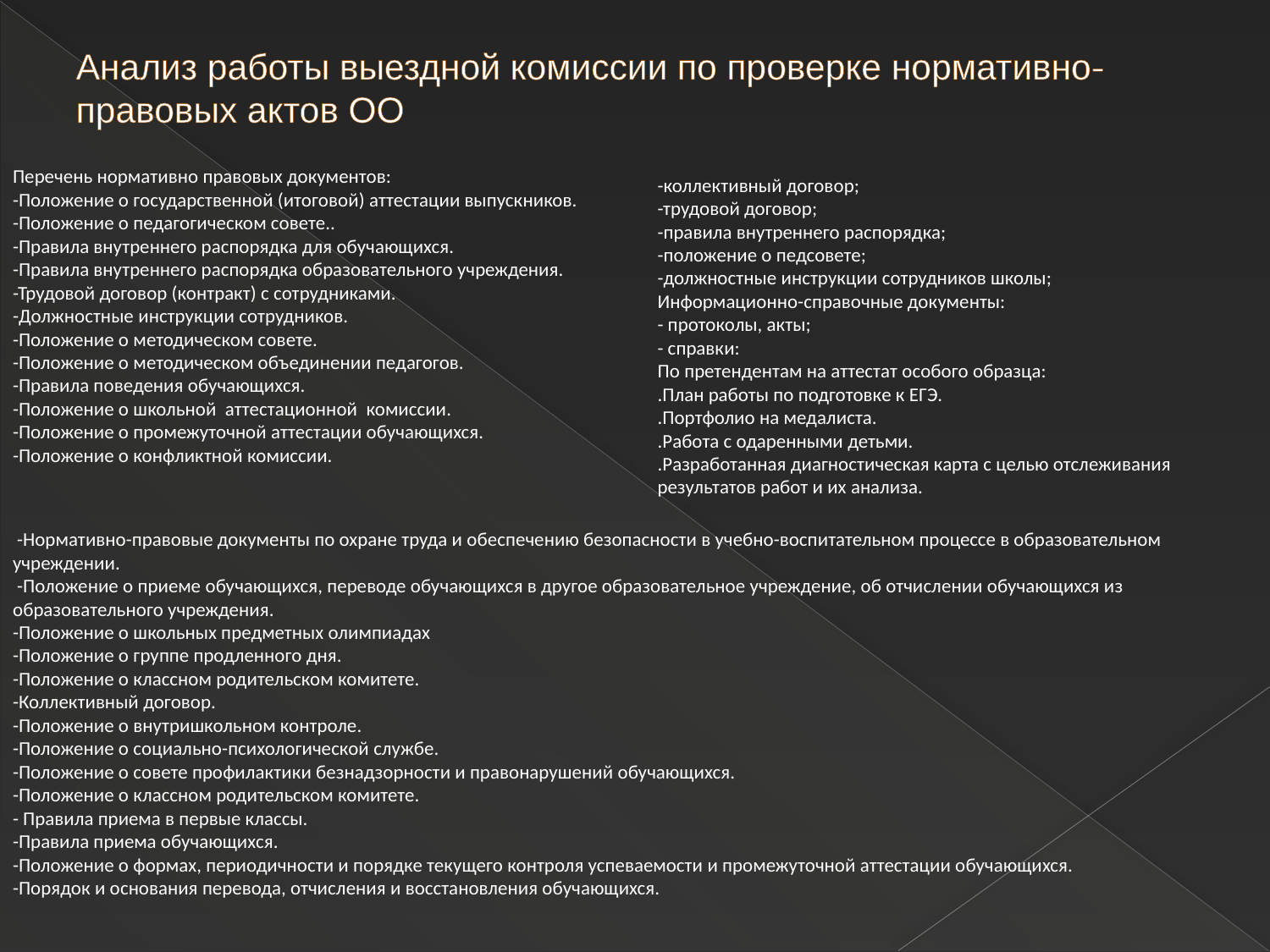

# Анализ работы выездной комиссии по проверке нормативно-правовых актов ОО
Перечень нормативно правовых документов:
-Положение о государственной (итоговой) аттестации выпускников.
-Положение о педагогическом совете..
-Правила внутреннего распорядка для обучающихся.
-Правила внутреннего распорядка образовательного учреждения.
-Трудовой договор (контракт) с сотрудниками.
-Должностные инструкции сотрудников.
-Положение о методическом совете.
-Положение о методическом объединении педагогов.
-Правила поведения обучающихся.
-Положение о школьной  аттестационной  комиссии.
-Положение о промежуточной аттестации обучающихся.
-Положение о конфликтной комиссии.
-коллективный договор;
-трудовой договор;
-правила внутреннего распорядка;
-положение о педсовете;
-должностные инструкции сотрудников школы;
Информационно-справочные документы:
- протоколы, акты;
- справки:
По претендентам на аттестат особого образца:
.План работы по подготовке к ЕГЭ.
.Портфолио на медалиста.
.Работа с одаренными детьми.
.Разработанная диагностическая карта с целью отслеживания результатов работ и их анализа.

 -Нормативно-правовые документы по охране труда и обеспечению безопасности в учебно-воспитательном процессе в образовательном учреждении.
 -Положение о приеме обучающихся, переводе обучающихся в другое образовательное учреждение, об отчислении обучающихся из образовательного учреждения.
-Положение о школьных предметных олимпиадах
-Положение о группе продленного дня.
-Положение о классном родительском комитете.
-Коллективный договор.
-Положение о внутришкольном контроле.
-Положение о социально-психологической службе.
-Положение о совете профилактики безнадзорности и правонарушений обучающихся.
-Положение о классном родительском комитете.
- Правила приема в первые классы.
-Правила приема обучающихся.
-Положение о формах, периодичности и порядке текущего контроля успеваемости и промежуточной аттестации обучающихся.
-Порядок и основания перевода, отчисления и восстановления обучающихся.